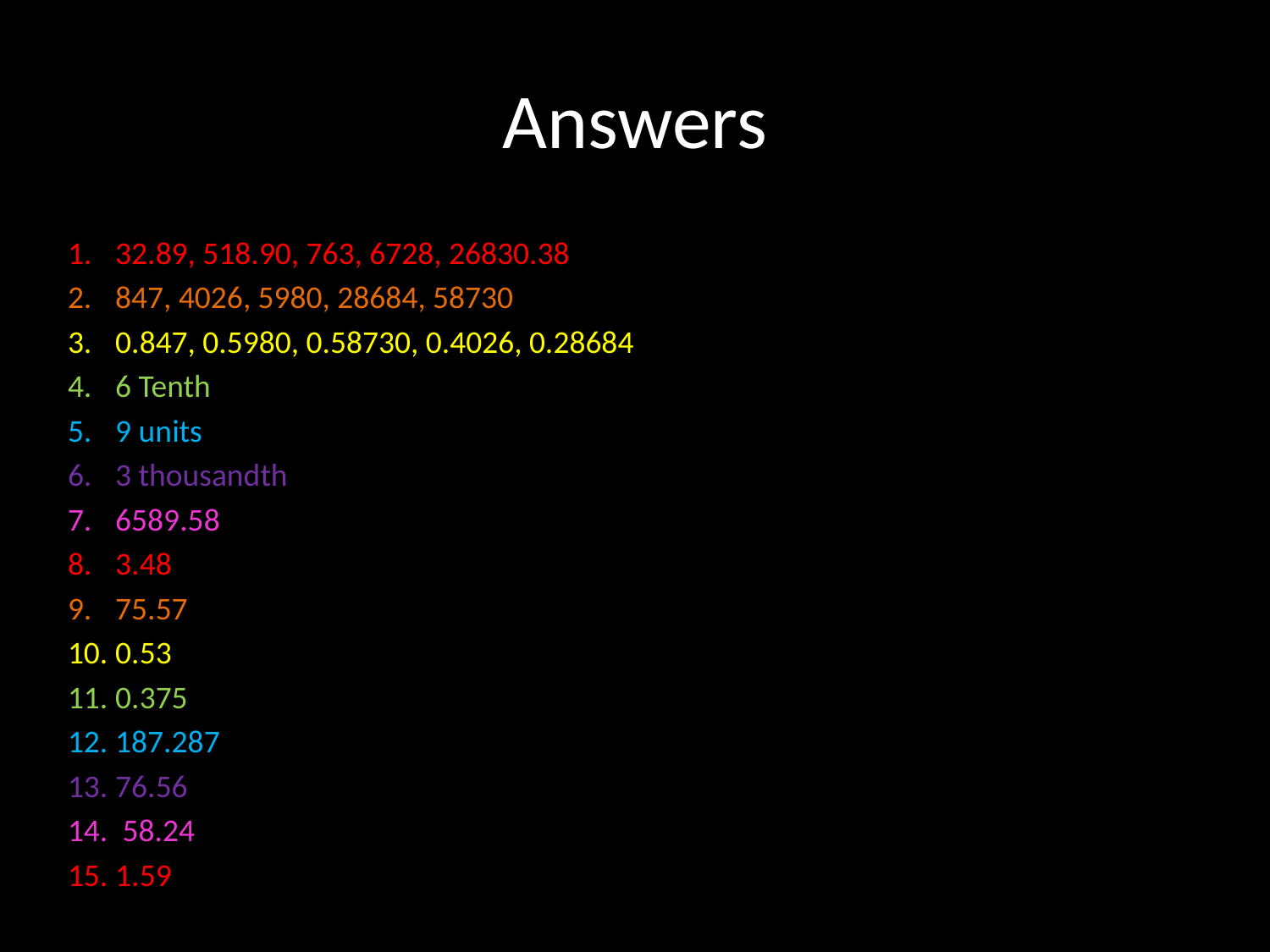

# Answers
32.89, 518.90, 763, 6728, 26830.38
847, 4026, 5980, 28684, 58730
0.847, 0.5980, 0.58730, 0.4026, 0.28684
6 Tenth
9 units
3 thousandth
6589.58
3.48
75.57
0.53
0.375
187.287
76.56
 58.24
1.59